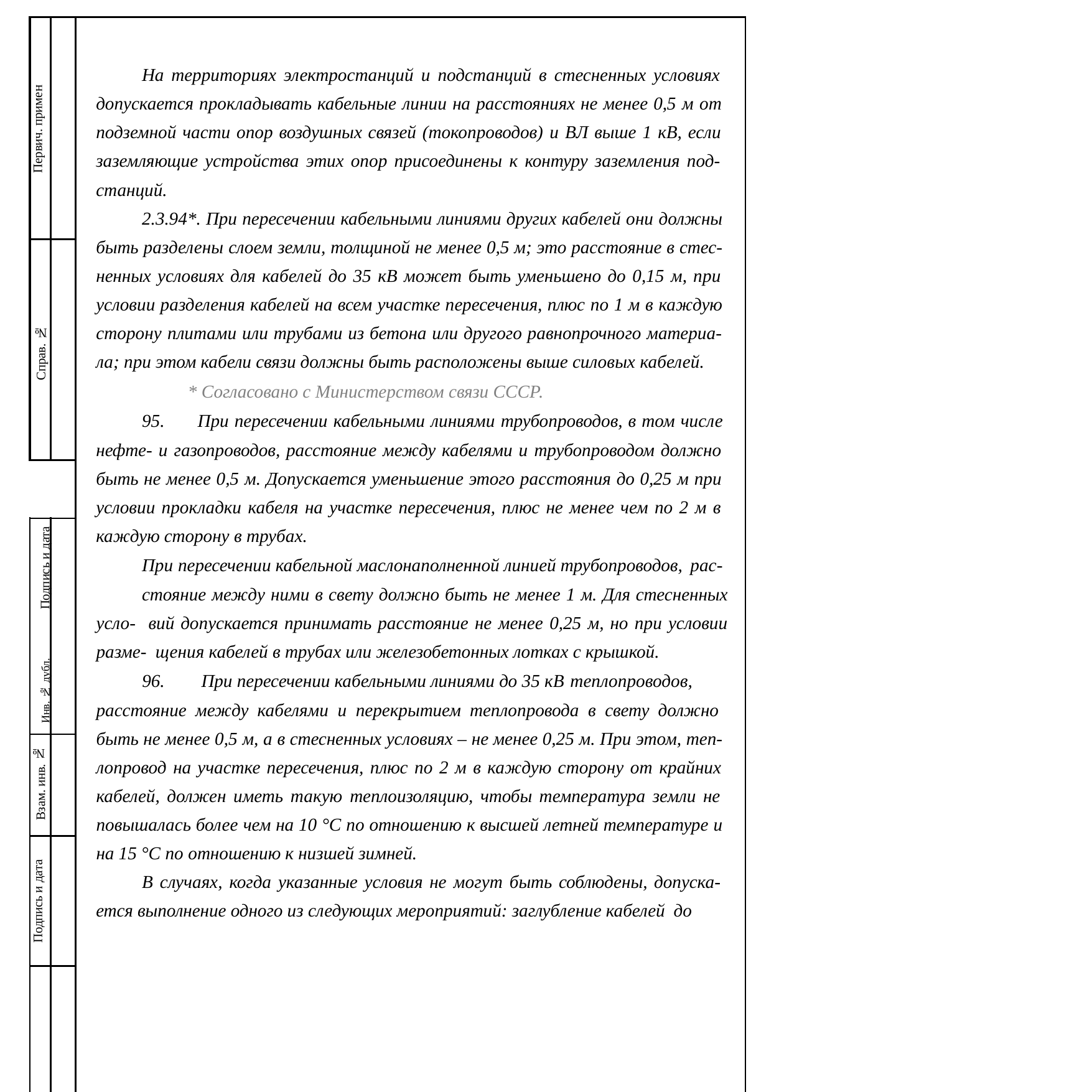

| Первич. примен |  | На территориях электростанций и подстанций в стесненных условиях допускается прокладывать кабельные линии на расстояниях не менее 0,5 м от подземной части опор воздушных связей (токопроводов) и ВЛ выше 1 кВ, если заземляющие устройства этих опор присоединены к контуру заземления под- станций. 2.3.94\*. При пересечении кабельными линиями других кабелей они должны быть разделены слоем земли, толщиной не менее 0,5 м; это расстояние в стес- ненных условиях для кабелей до 35 кВ может быть уменьшено до 0,15 м, при условии разделения кабелей на всем участке пересечения, плюс по 1 м в каждую сторону плитами или трубами из бетона или другого равнопрочного материа- ла; при этом кабели связи должны быть расположены выше силовых кабелей. \* Согласовано с Министерством связи СССР. При пересечении кабельными линиями трубопроводов, в том числе нефте- и газопроводов, расстояние между кабелями и трубопроводом должно быть не менее 0,5 м. Допускается уменьшение этого расстояния до 0,25 м при условии прокладки кабеля на участке пересечения, плюс не менее чем по 2 м в каждую сторону в трубах. При пересечении кабельной маслонаполненной линией трубопроводов, рас- стояние между ними в свету должно быть не менее 1 м. Для стесненных усло- вий допускается принимать расстояние не менее 0,25 м, но при условии разме- щения кабелей в трубах или железобетонных лотках с крышкой. При пересечении кабельными линиями до 35 кВ теплопроводов, расстояние между кабелями и перекрытием теплопровода в свету должно быть не менее 0,5 м, а в стесненных условиях – не менее 0,25 м. При этом, теп- лопровод на участке пересечения, плюс по 2 м в каждую сторону от крайних кабелей, должен иметь такую теплоизоляцию, чтобы температура земли не повышалась более чем на 10 °С по отношению к высшей летней температуре и на 15 °С по отношению к низшей зимней. В случаях, когда указанные условия не могут быть соблюдены, допуска- ется выполнение одного из следующих мероприятий: заглубление кабелей до |  |  |  |  |  |  |
| --- | --- | --- | --- | --- | --- | --- | --- | --- |
| Справ. № |  |  |  |  |  |  |  |  |
|  |  |  |  |  |  |  |  |  |
| Инв. № дубл. Подпись и дата |  |  |  |  |  |  |  |  |
| Взам. инв. № |  |  |  |  |  |  |  |  |
| Подпись и дата |  |  |  |  |  |  |  |  |
| Инв. № подл |  |  |  |  |  |  |  |  |
|  |  |  |  |  |  |  | ТПЭ-КЭС. Техническая информация для проектирования | лист |
|  |  |  |  |  |  |  |  |  |
|  |  |  |  |  |  |  |  | 21 |
|  |  | Изм | Лист | № документа | Подпись | Дата |  |  |